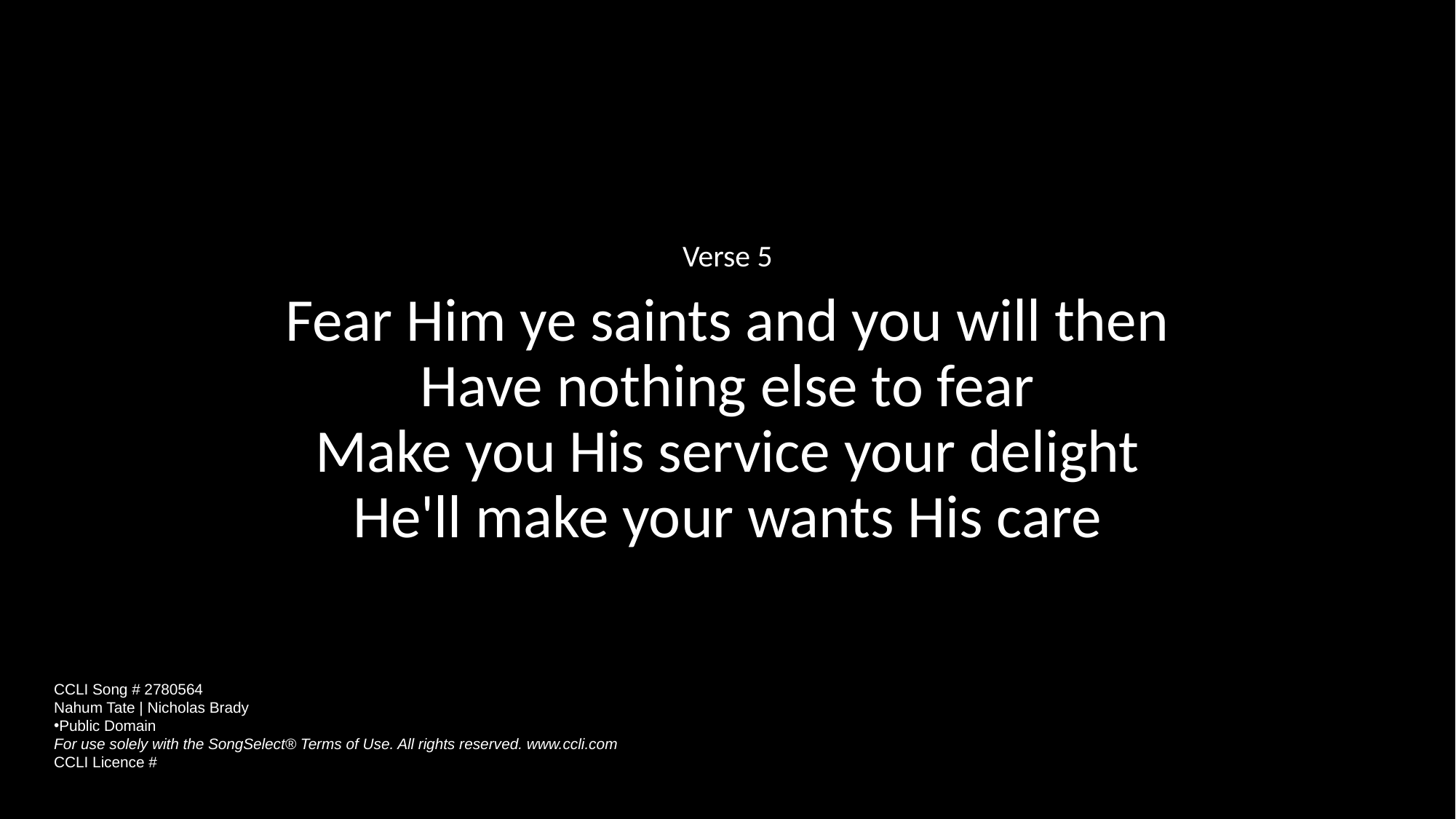

Verse 5
Fear Him ye saints and you will then
Have nothing else to fear
Make you His service your delight
He'll make your wants His care

CCLI Song # 2780564
Nahum Tate | Nicholas Brady
Public Domain
For use solely with the SongSelect® Terms of Use. All rights reserved. www.ccli.com
CCLI Licence #